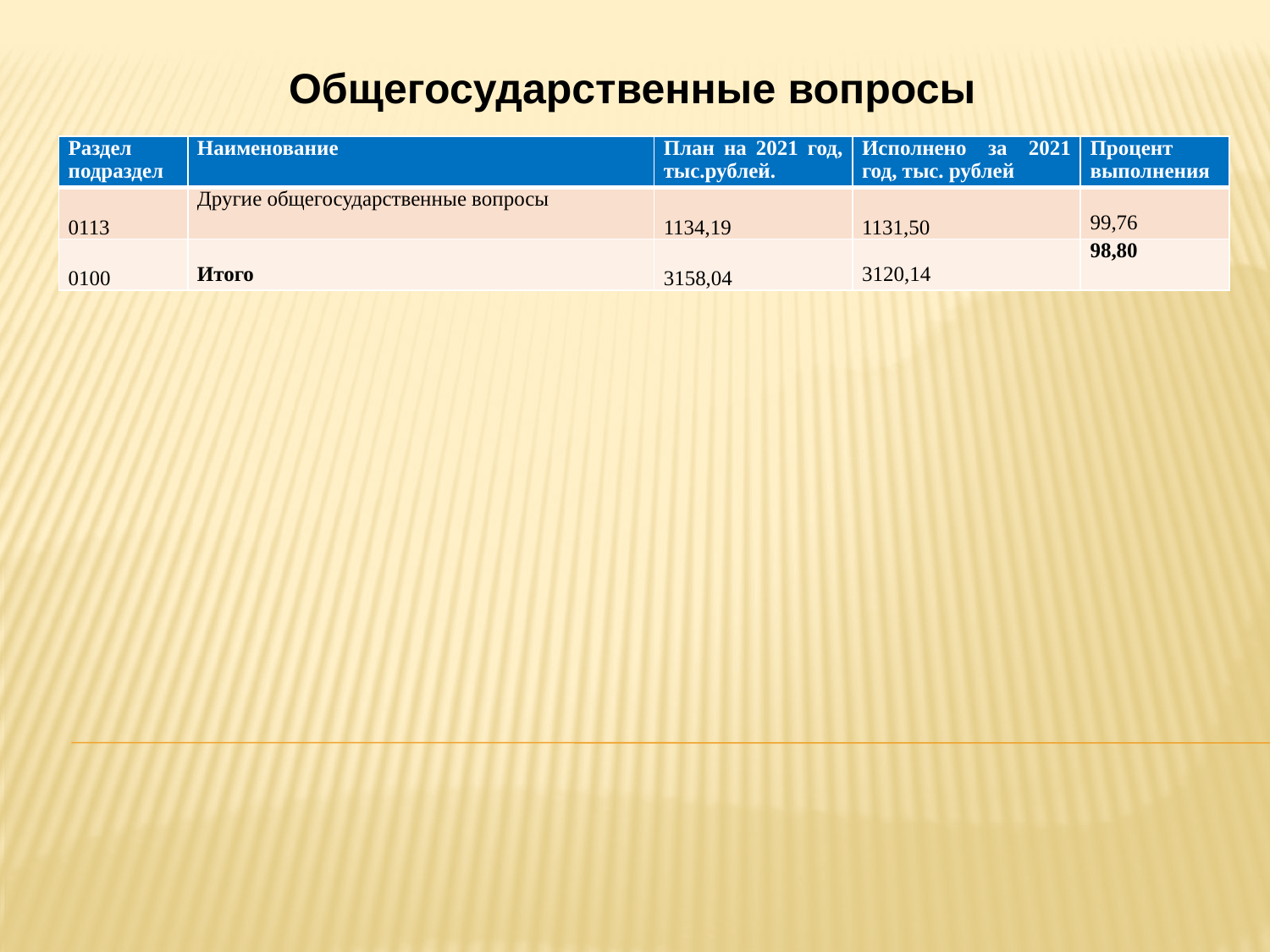

Общегосударственные вопросы
| Раздел подраздел | Наименование | План на 2021 год, тыс.рублей. | Исполнено за 2021 год, тыс. рублей | Процент выполнения |
| --- | --- | --- | --- | --- |
| 0113 | Другие общегосударственные вопросы | 1134,19 | 1131,50 | 99,76 |
| 0100 | Итого | 3158,04 | 3120,14 | 98,80 |